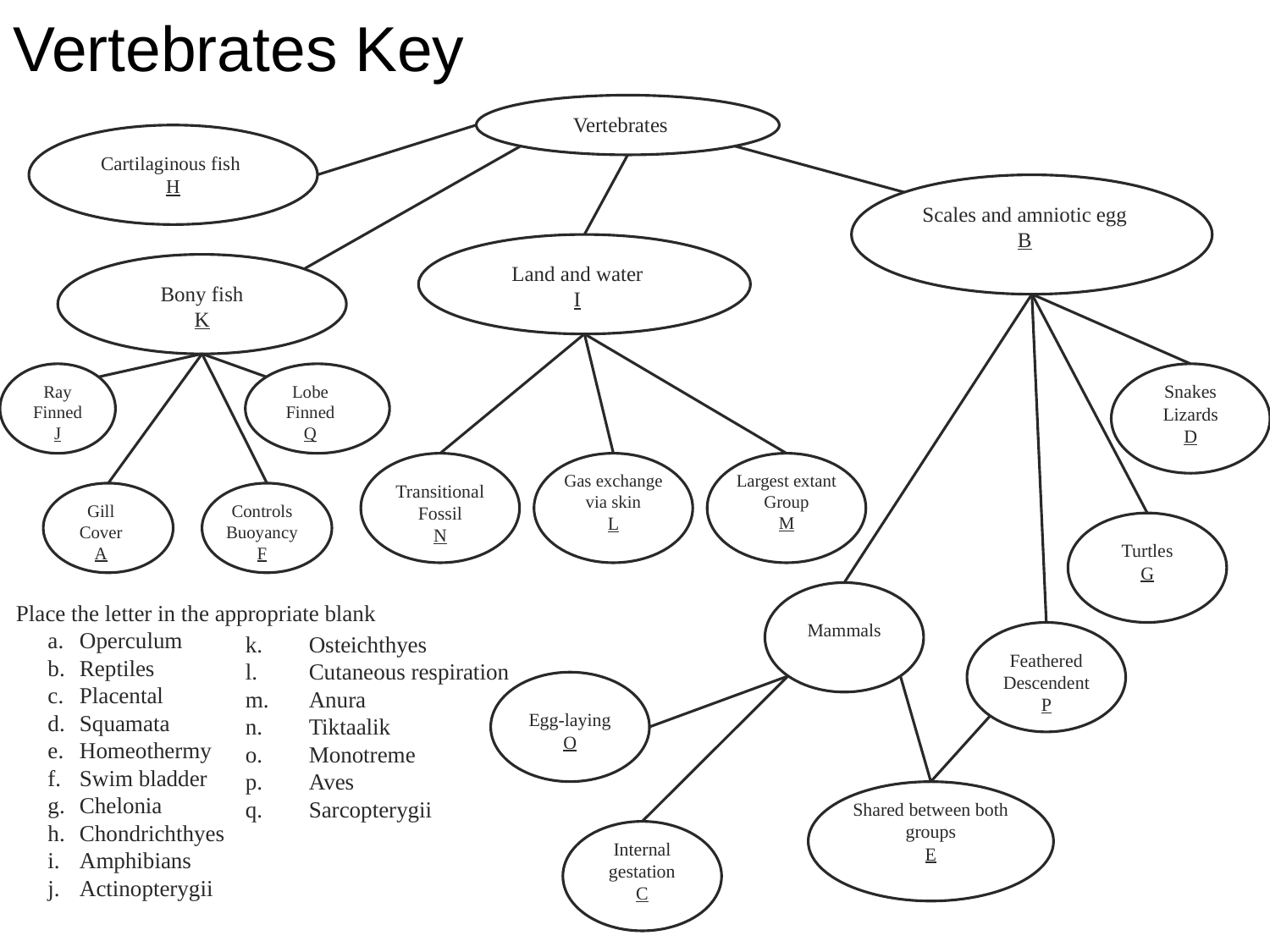

Vertebrates Key

Vertebrates

Cartilaginous fish
H

Scales and amniotic egg
B

Land and water
I
Bony fish
K

Ray
Finned
J
Lobe
Finned
Q
Snakes
Lizards
D

Gas exchange
via skin
L
Largest extant
Group
M
Transitional
Fossil
N

Gill
Cover
A
 Controls
 Buoyancy
 F

Turtles
G

Mammals

Feathered
Descendent
P

Egg-laying
O

Shared between both groups
E

Internal
gestation
C
	Place the letter in the appropriate blank
Operculum
Reptiles
Placental
Squamata
Homeothermy
Swim bladder
Chelonia
Chondrichthyes
Amphibians
Actinopterygii

Osteichthyes
Cutaneous respiration
Anura
Tiktaalik
Monotreme
Aves
Sarcopterygii